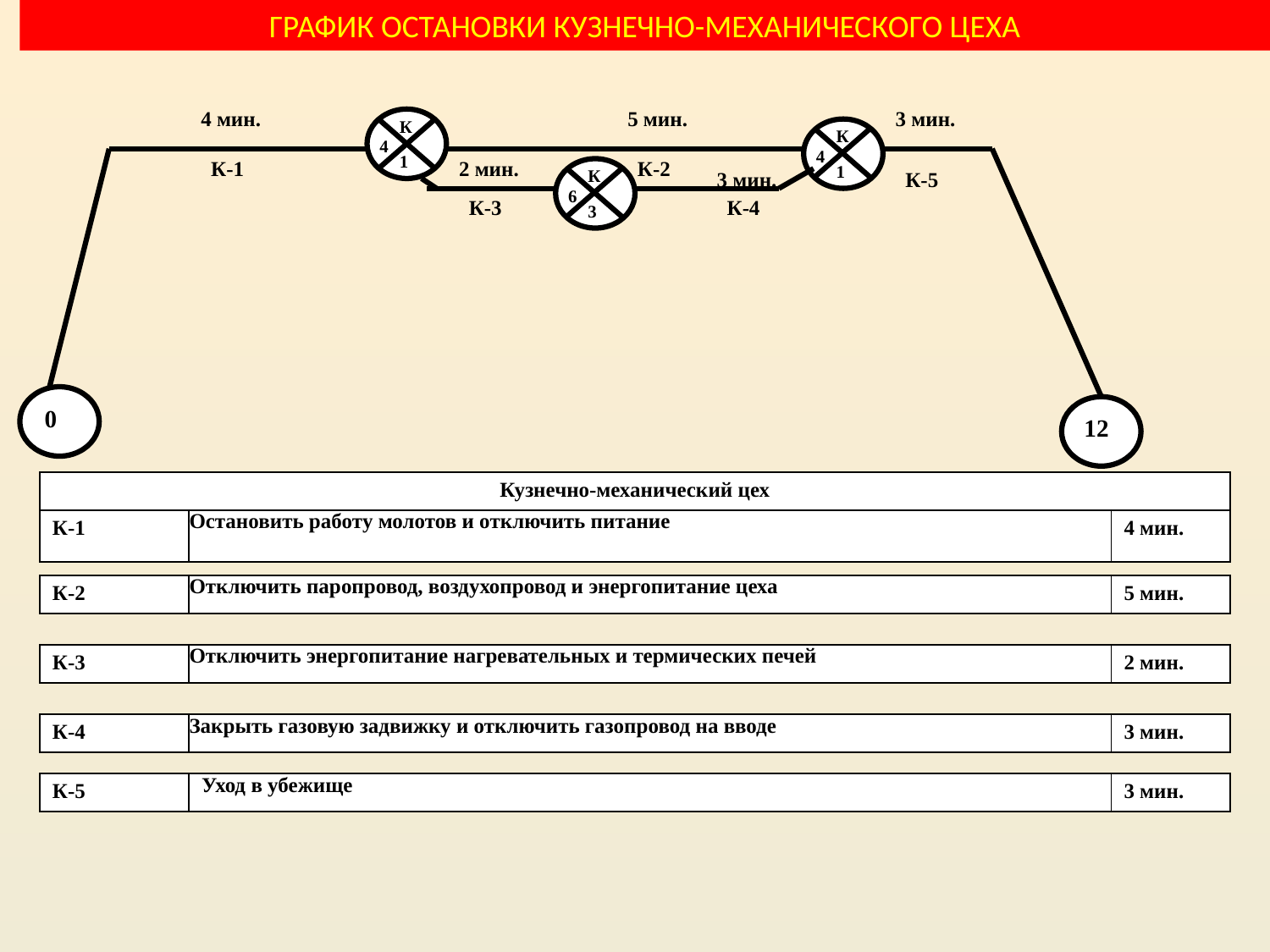

ГРАФИК ОСТАНОВКИ КУЗНЕЧНО-МЕХАНИЧЕСКОГО ЦЕХА
4 мин.
5 мин.
3 мин.

К
4
1

К
4
1
К-1
2 мин.
К-2

К
6
3
3 мин.
К-5
К-3
К-4

  0

12
| Кузнечно-механический цех |  |  |
| --- | --- | --- |
| К-1 | Остановить работу молотов и отключить питание | 4 мин. |

| К-2 | Отключить паропровод, воздухопровод и энергопитание цеха | 5 мин. |
| --- | --- | --- |
| К-3 | Отключить энергопитание нагревательных и термических печей | 2 мин. |
| --- | --- | --- |
| К-4 | Закрыть газовую задвижку и отключить газопровод на вводе | 3 мин. |
| --- | --- | --- |
| К-5 | Уход в убежище | 3 мин. |
| --- | --- | --- |